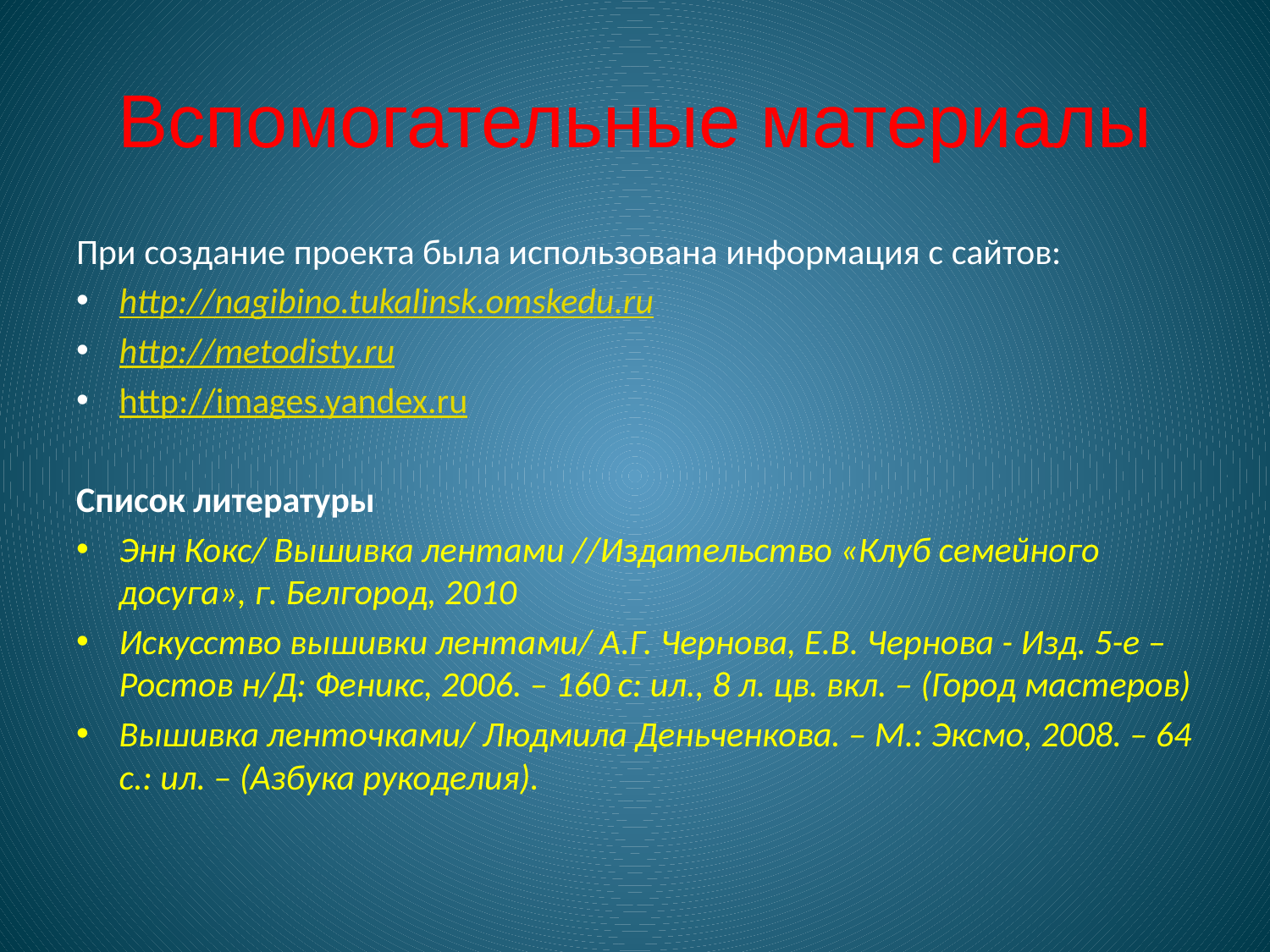

# Вспомогательные материалы
При создание проекта была использована информация с сайтов:
http://nagibino.tukalinsk.omskedu.ru
http://metodisty.ru
http://images.yandex.ru

Список литературы
Энн Кокс/ Вышивка лентами //Издательство «Клуб семейного досуга», г. Белгород, 2010
Искусство вышивки лентами/ А.Г. Чернова, Е.В. Чернова - Изд. 5-е – Ростов н/Д: Феникс, 2006. – 160 с: ил., 8 л. цв. вкл. – (Город мастеров)
Вышивка ленточками/ Людмила Деньченкова. – М.: Эксмо, 2008. – 64 с.: ил. – (Азбука рукоделия).